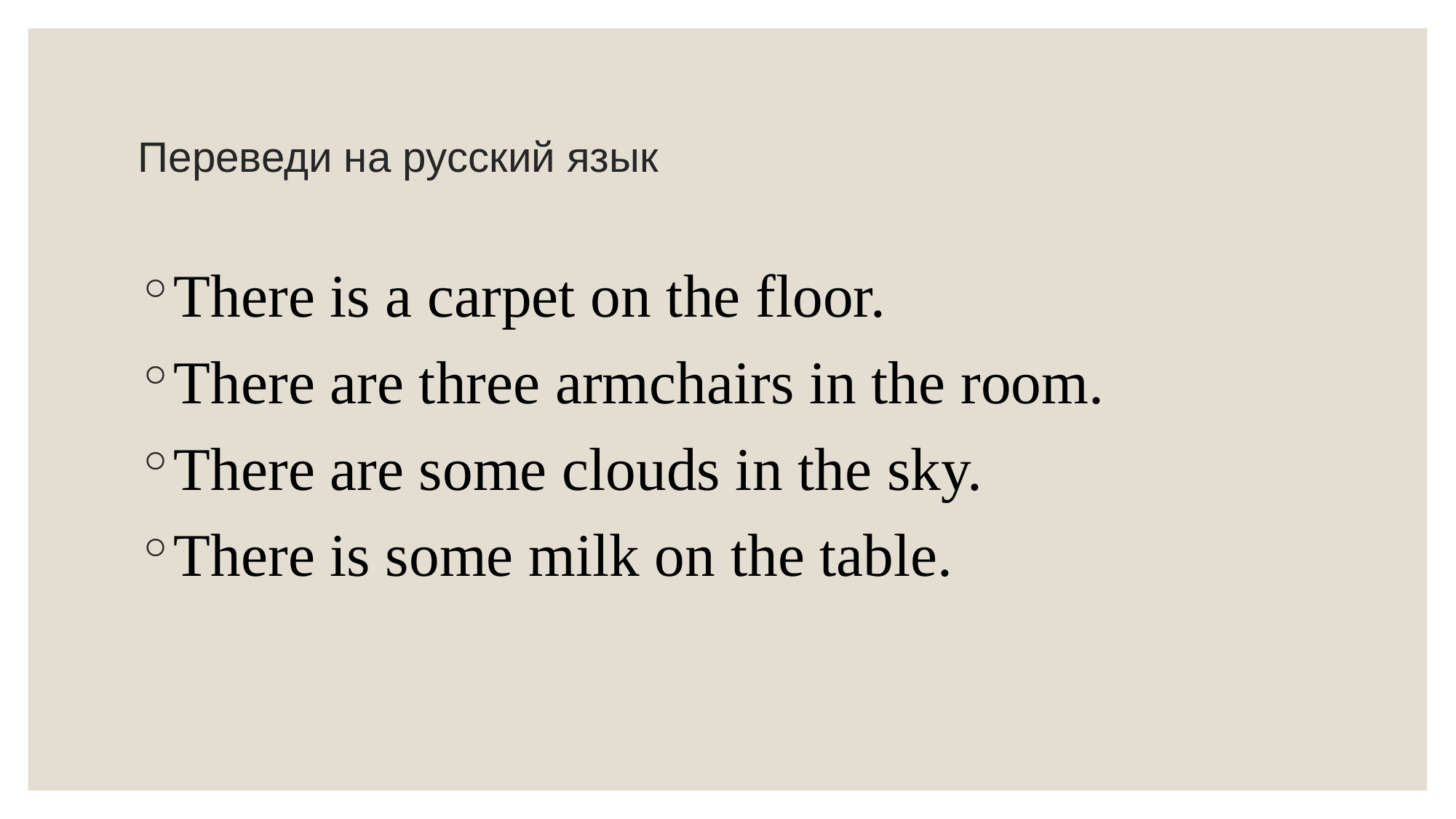

# Переведи на русский язык
There is a carpet on the floor.
There are three armchairs in the room.
There are some clouds in the sky.
There is some milk on the table.